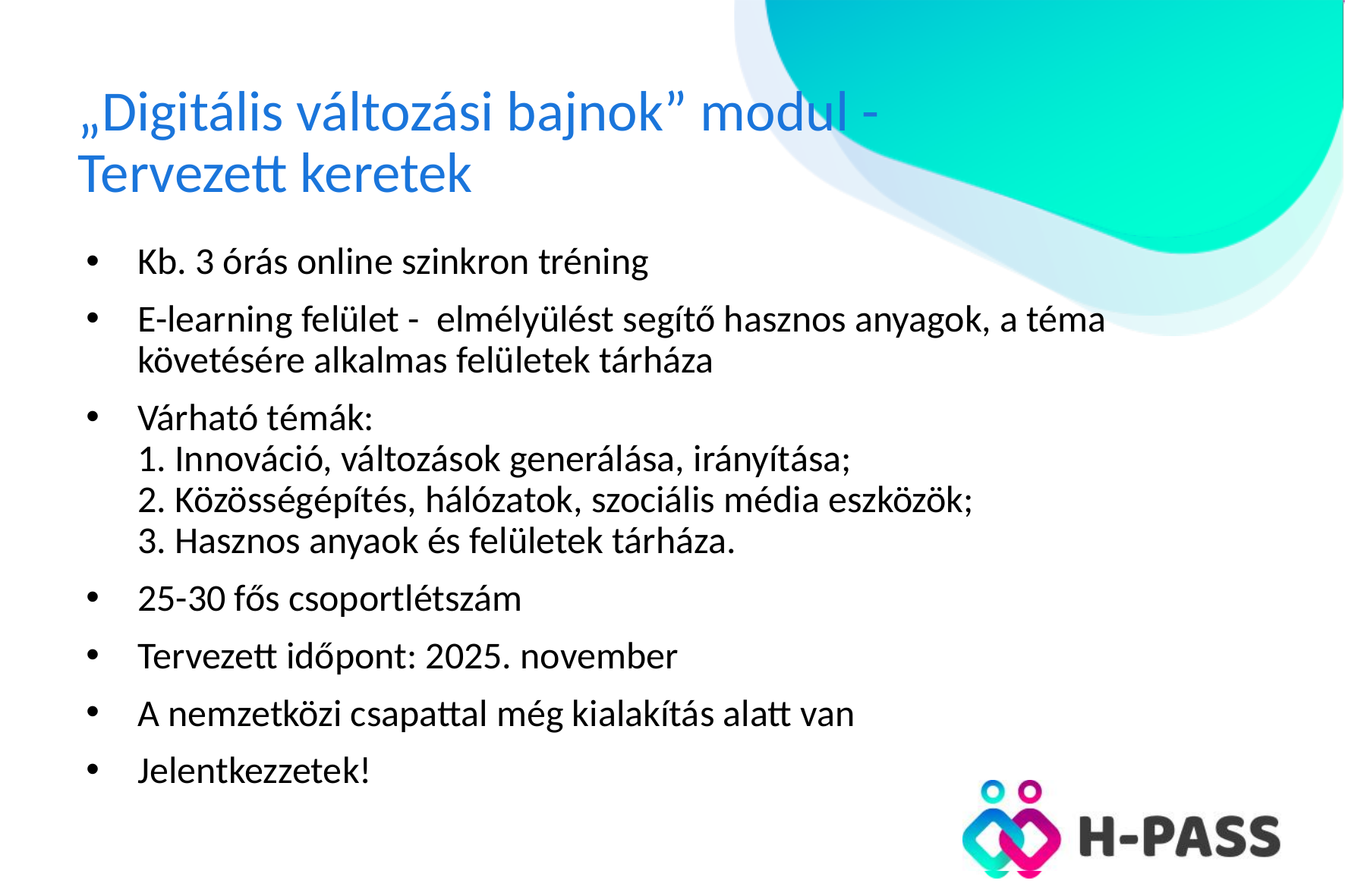

# „Digitális változási bajnok” modul - Tervezett keretek
Kb. 3 órás online szinkron tréning
E-learning felület -  elmélyülést segítő hasznos anyagok, a téma követésére alkalmas felületek tárháza
Várható témák:
1. Innováció, változások generálása, irányítása;
2. Közösségépítés, hálózatok, szociális média eszközök;
3. Hasznos anyaok és felületek tárháza.
25-30 fős csoportlétszám
Tervezett időpont: 2025. november
A nemzetközi csapattal még kialakítás alatt van
Jelentkezzetek!